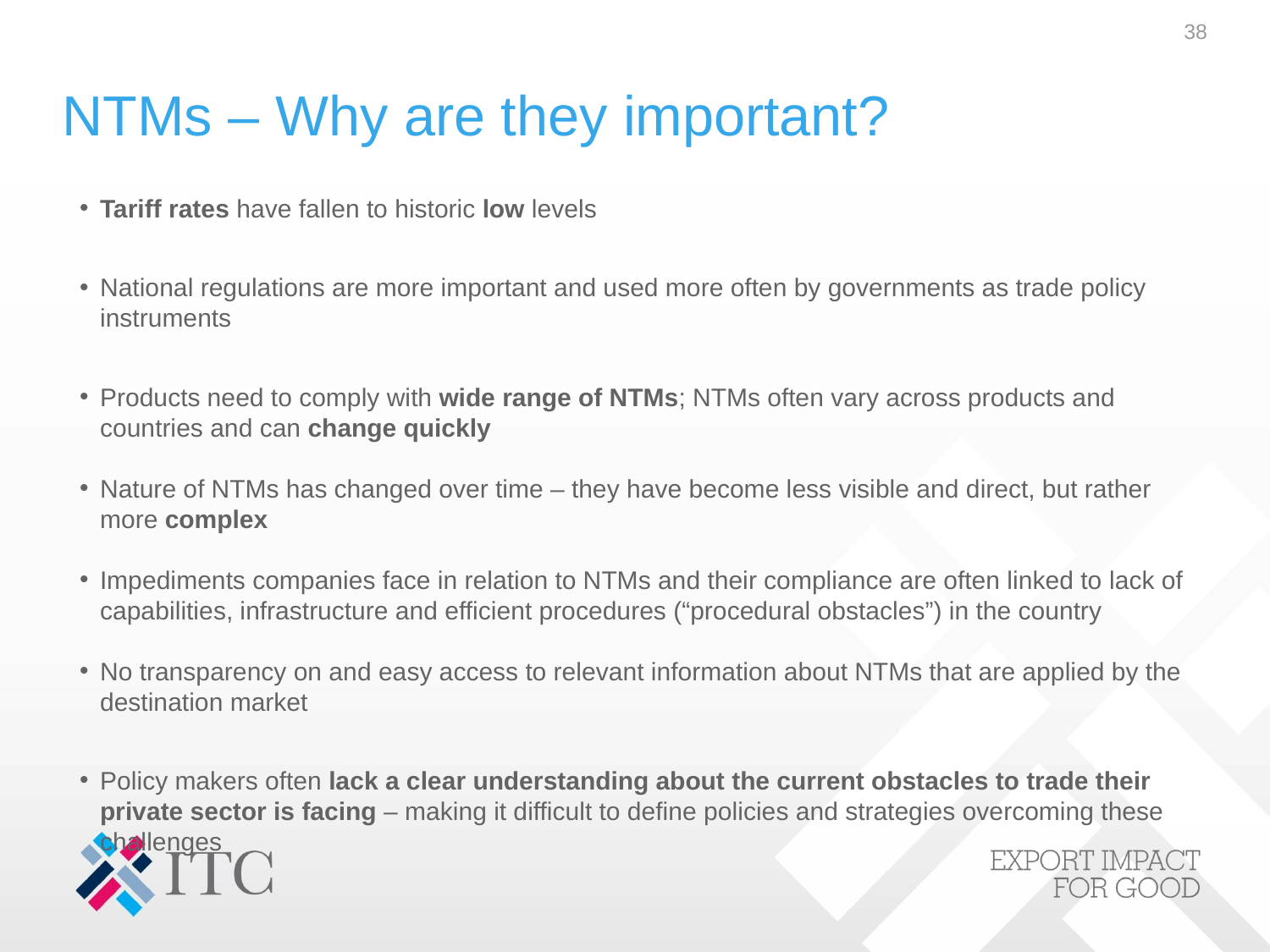

38
# NTMs – Why are they important?
Tariff rates have fallen to historic low levels

National regulations are more important and used more often by governments as trade policy instruments

Products need to comply with wide range of NTMs; NTMs often vary across products and countries and can change quickly

Nature of NTMs has changed over time – they have become less visible and direct, but rather more complex

Impediments companies face in relation to NTMs and their compliance are often linked to lack of capabilities, infrastructure and efficient procedures (“procedural obstacles”) in the country

No transparency on and easy access to relevant information about NTMs that are applied by the destination market

Policy makers often lack a clear understanding about the current obstacles to trade their private sector is facing – making it difficult to define policies and strategies overcoming these challenges